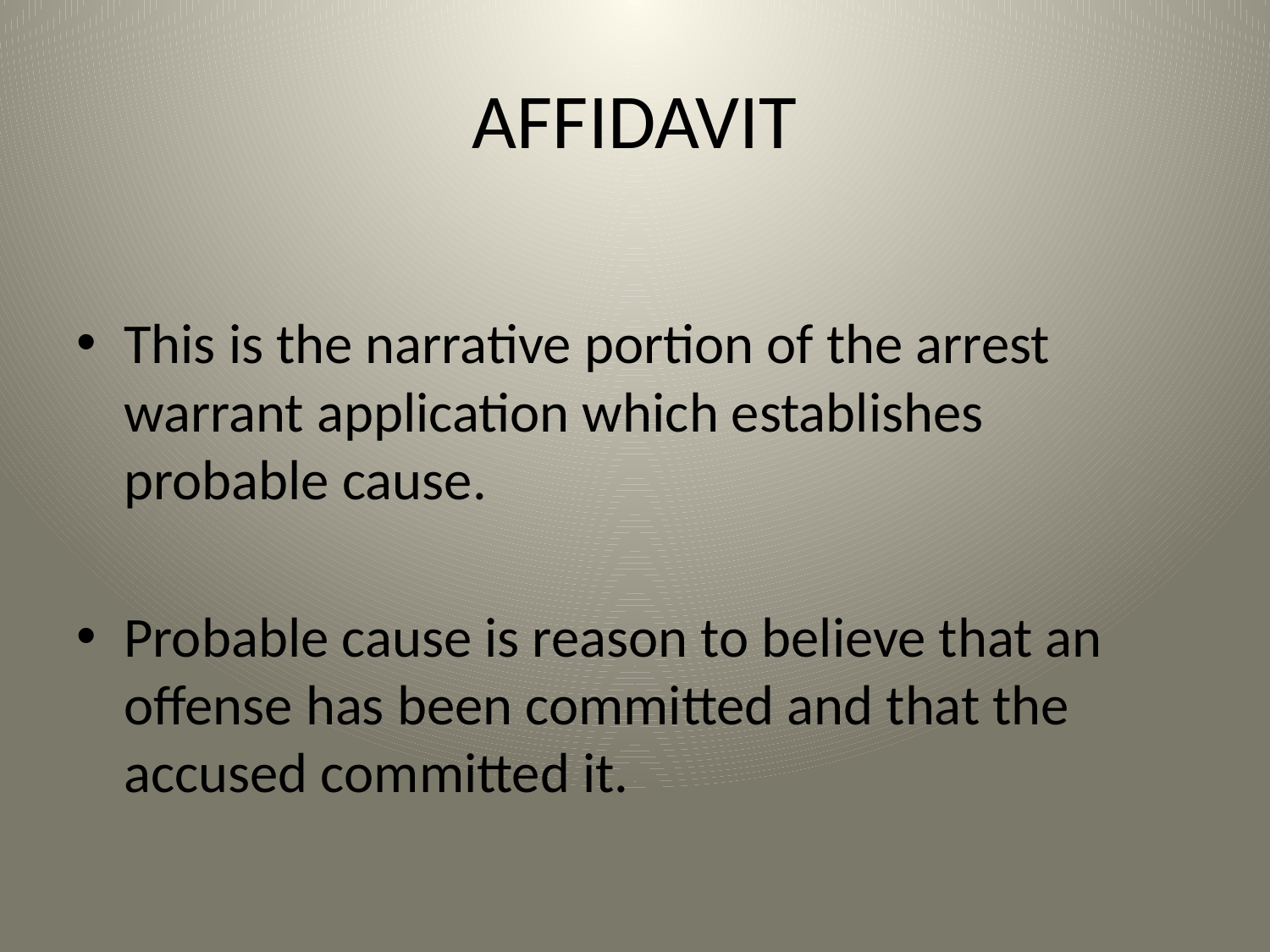

# AFFIDAVIT

This is the narrative portion of the arrest warrant application which establishes  probable cause.

Probable cause is reason to believe that an offense has been committed and that the accused committed it.